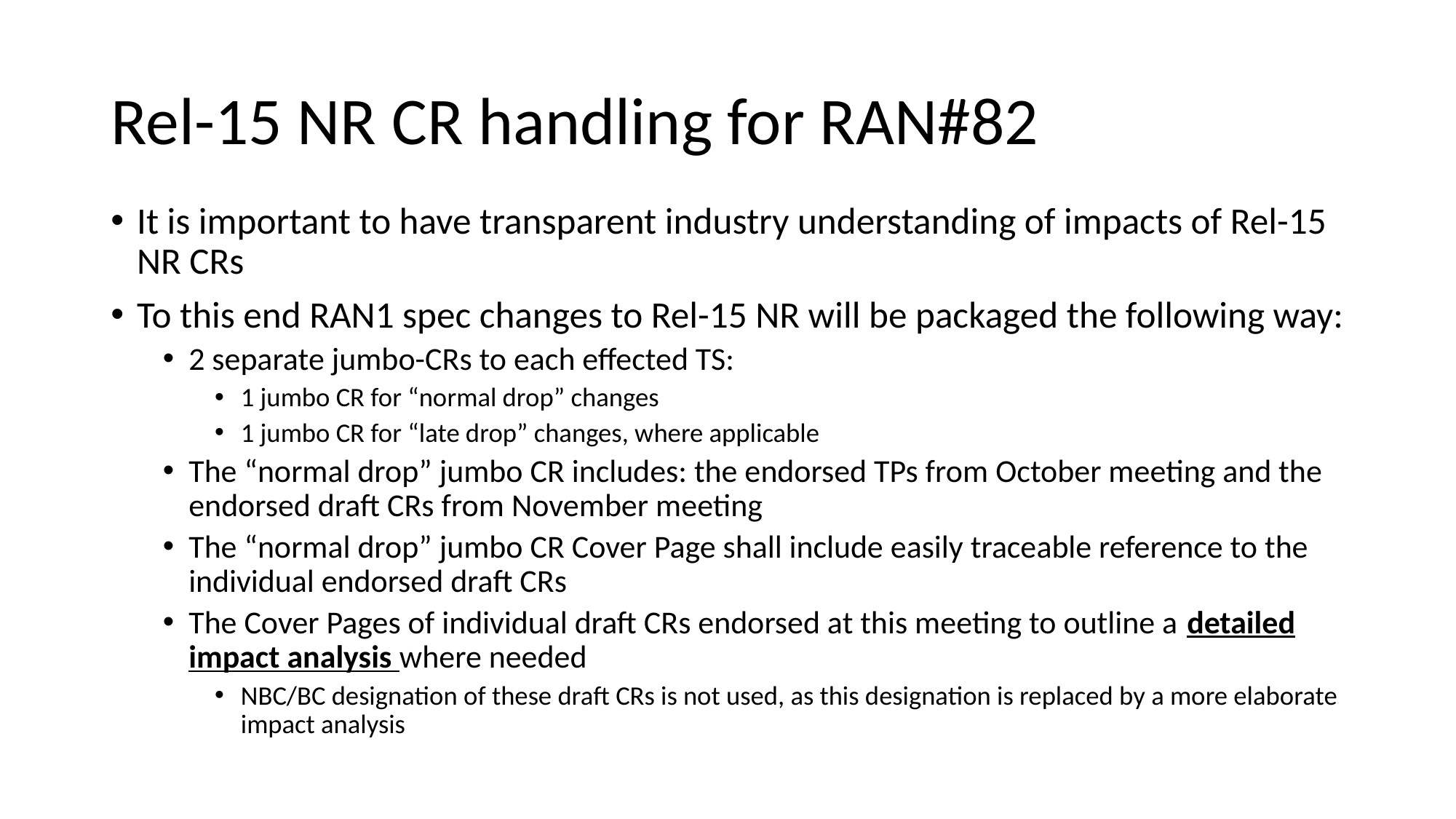

# Rel-15 NR CR handling for RAN#82
It is important to have transparent industry understanding of impacts of Rel-15 NR CRs
To this end RAN1 spec changes to Rel-15 NR will be packaged the following way:
2 separate jumbo-CRs to each effected TS:
1 jumbo CR for “normal drop” changes
1 jumbo CR for “late drop” changes, where applicable
The “normal drop” jumbo CR includes: the endorsed TPs from October meeting and the endorsed draft CRs from November meeting
The “normal drop” jumbo CR Cover Page shall include easily traceable reference to the individual endorsed draft CRs
The Cover Pages of individual draft CRs endorsed at this meeting to outline a detailed impact analysis where needed
NBC/BC designation of these draft CRs is not used, as this designation is replaced by a more elaborate impact analysis